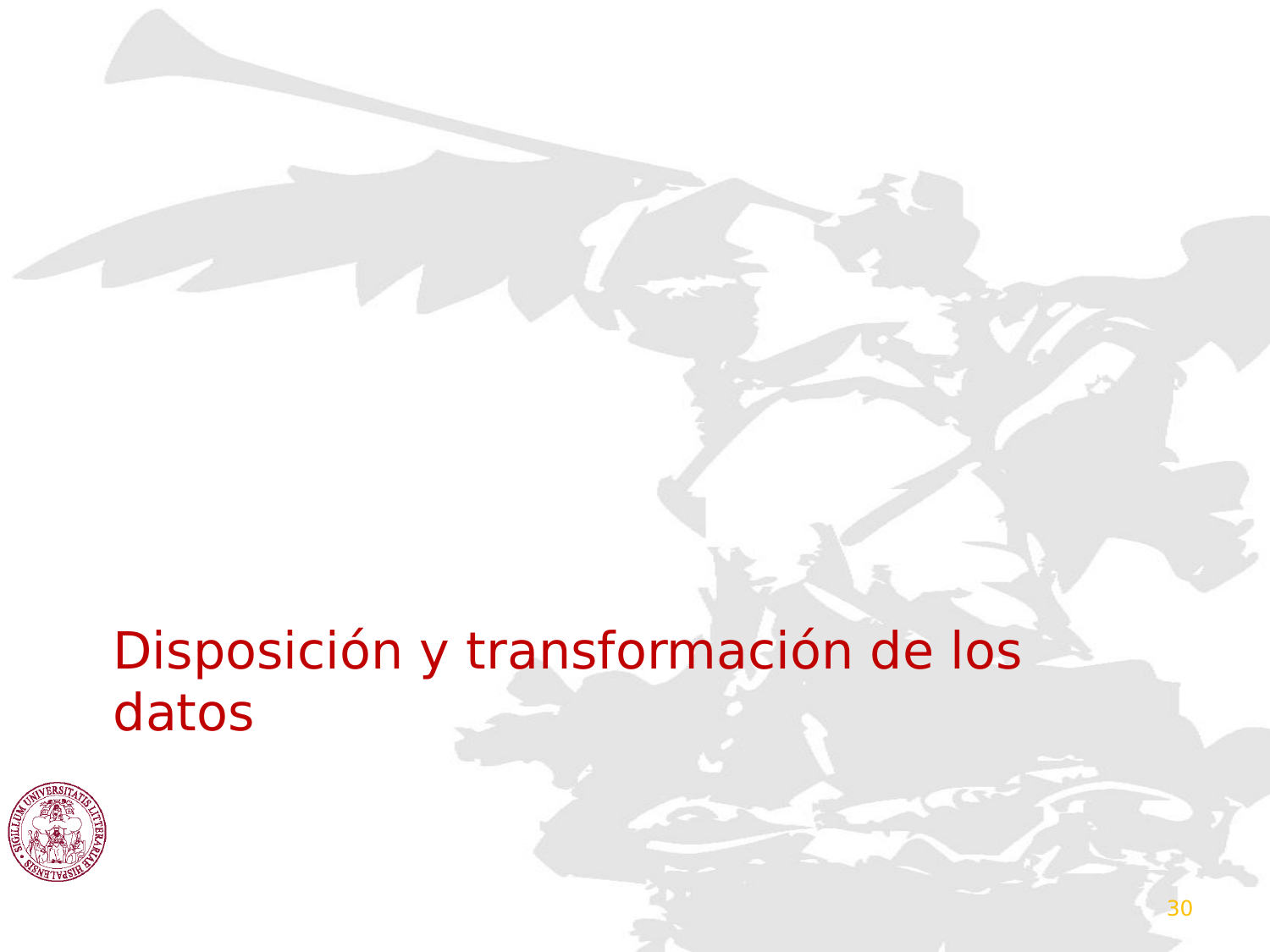

# Disposición y transformación de los datos
30